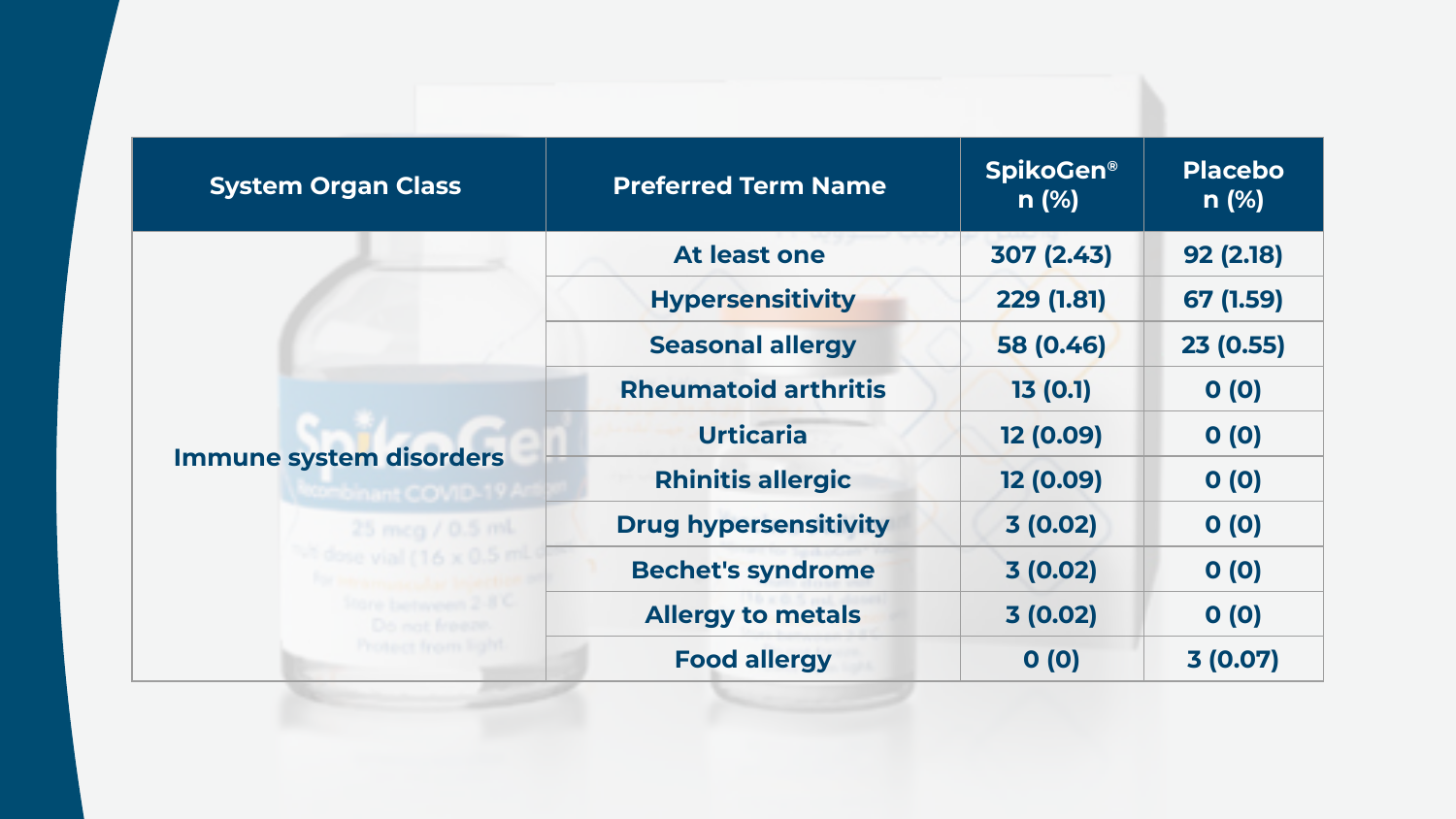

| System Organ Class | Preferred Term Name | SpikoGen® n (%) | Placebo n (%) |
| --- | --- | --- | --- |
| Immune system disorders | At least one | 307 (2.43) | 92 (2.18) |
|  | Hypersensitivity | 229 (1.81) | 67 (1.59) |
|  | Seasonal allergy | 58 (0.46) | 23 (0.55) |
|  | Rheumatoid arthritis | 13 (0.1) | 0 (0) |
|  | Urticaria | 12 (0.09) | 0 (0) |
|  | Rhinitis allergic | 12 (0.09) | 0 (0) |
|  | Drug hypersensitivity | 3 (0.02) | 0 (0) |
|  | Bechet's syndrome | 3 (0.02) | 0 (0) |
|  | Allergy to metals | 3 (0.02) | 0 (0) |
|  | Food allergy | 0 (0) | 3 (0.07) |